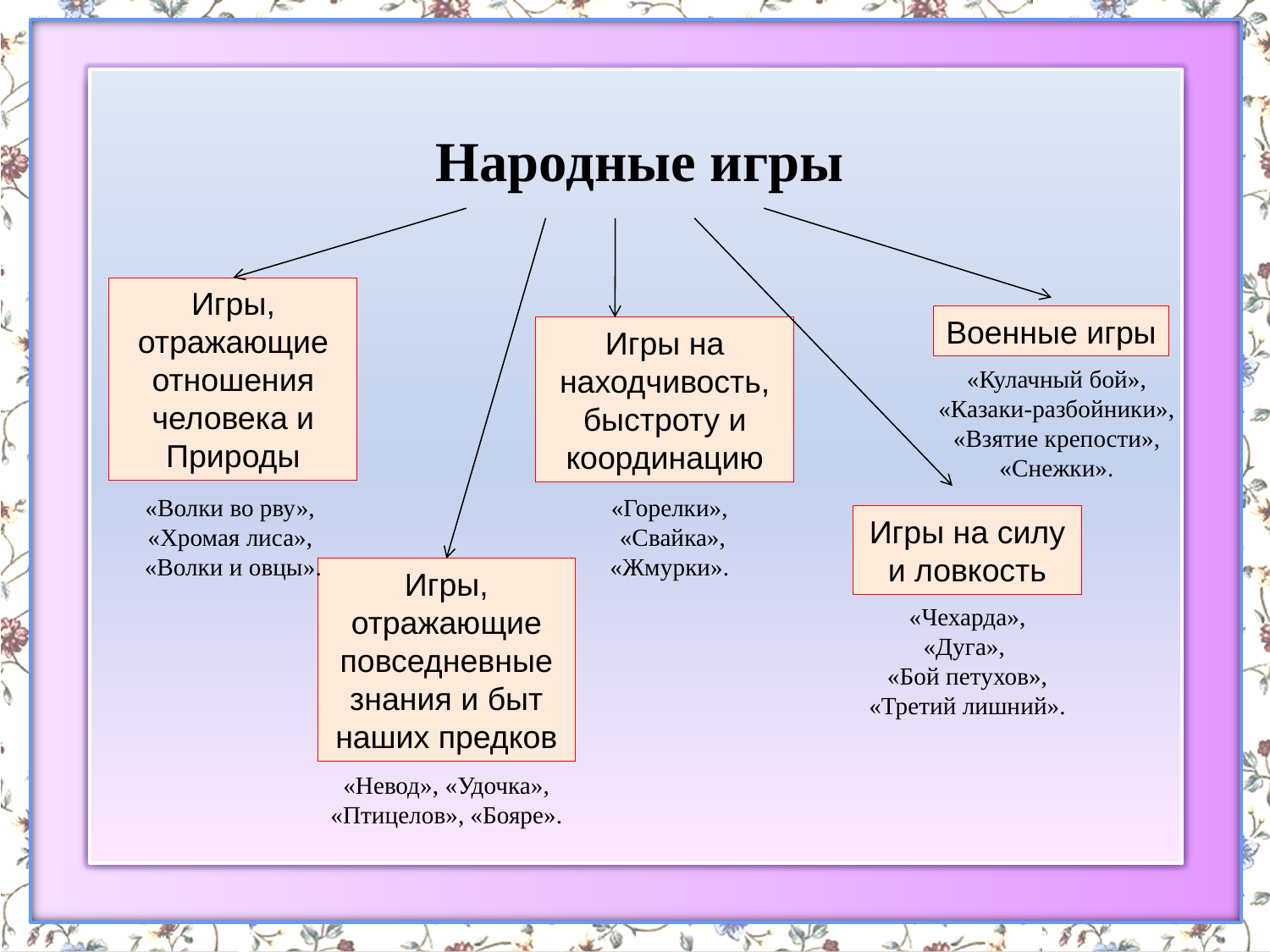

Народные игры
Игры, отражающие отношения человека и Природы
Военные игры
Игры на находчивость, быстроту и координацию
«Кулачный бой», «Казаки-разбойники»,
«Взятие крепости», «Снежки».
«Волки во рву»,
«Хромая лиса»,
«Волки и овцы».
«Горелки»,
 «Свайка»,
«Жмурки».
Игры на силу и ловкость
Игры, отражающие повседневные знания и быт наших предков
«Чехарда», «Дуга»,
«Бой петухов», «Третий лишний».
«Невод», «Удочка», «Птицелов», «Бояре».